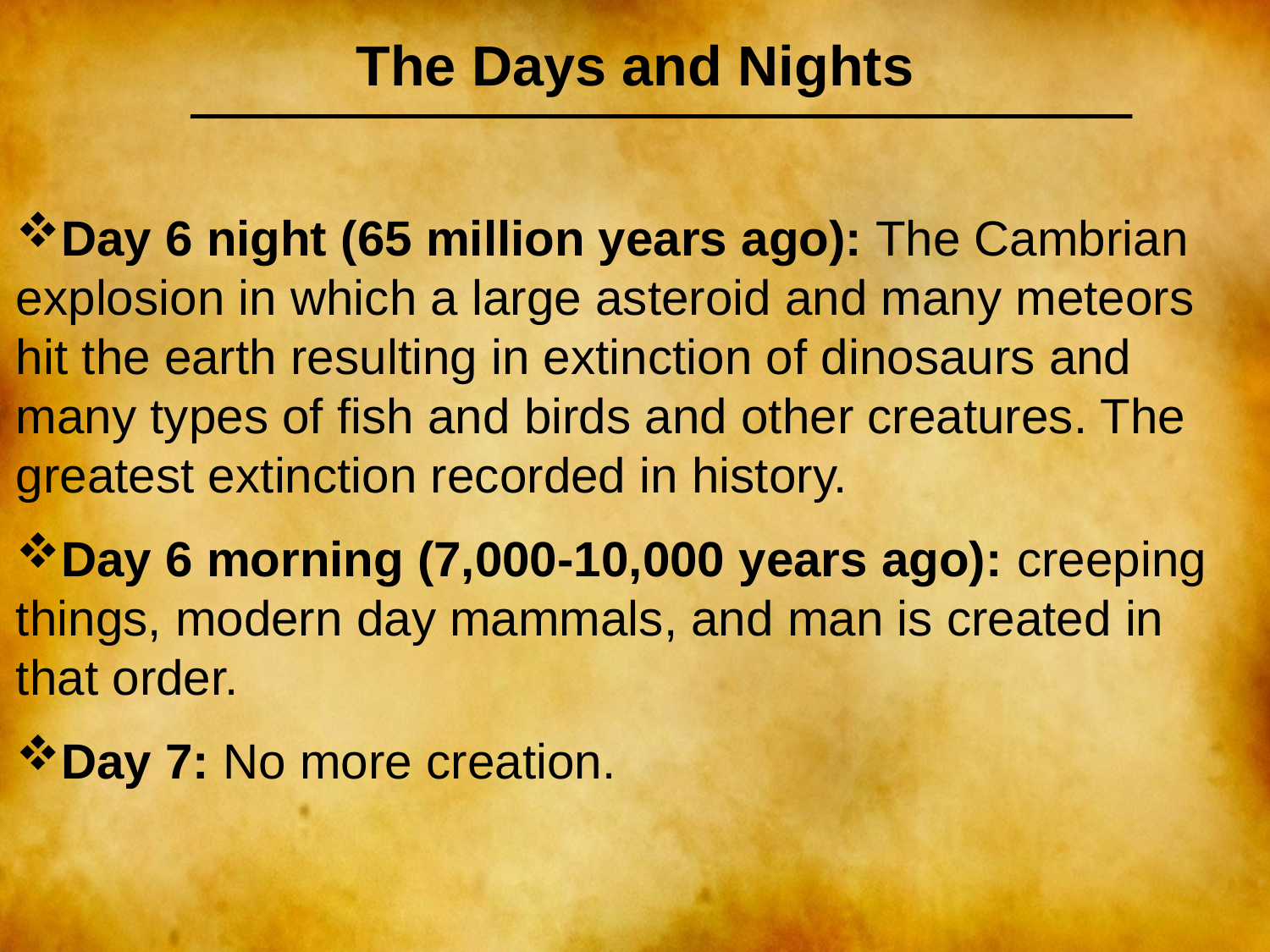

# The Days and Nights

Day 6 night (65 million years ago): The Cambrian explosion in which a large asteroid and many meteors hit the earth resulting in extinction of dinosaurs and many types of fish and birds and other creatures. The greatest extinction recorded in history.
Day 6 morning (7,000-10,000 years ago): creeping things, modern day mammals, and man is created in that order.
Day 7: No more creation.